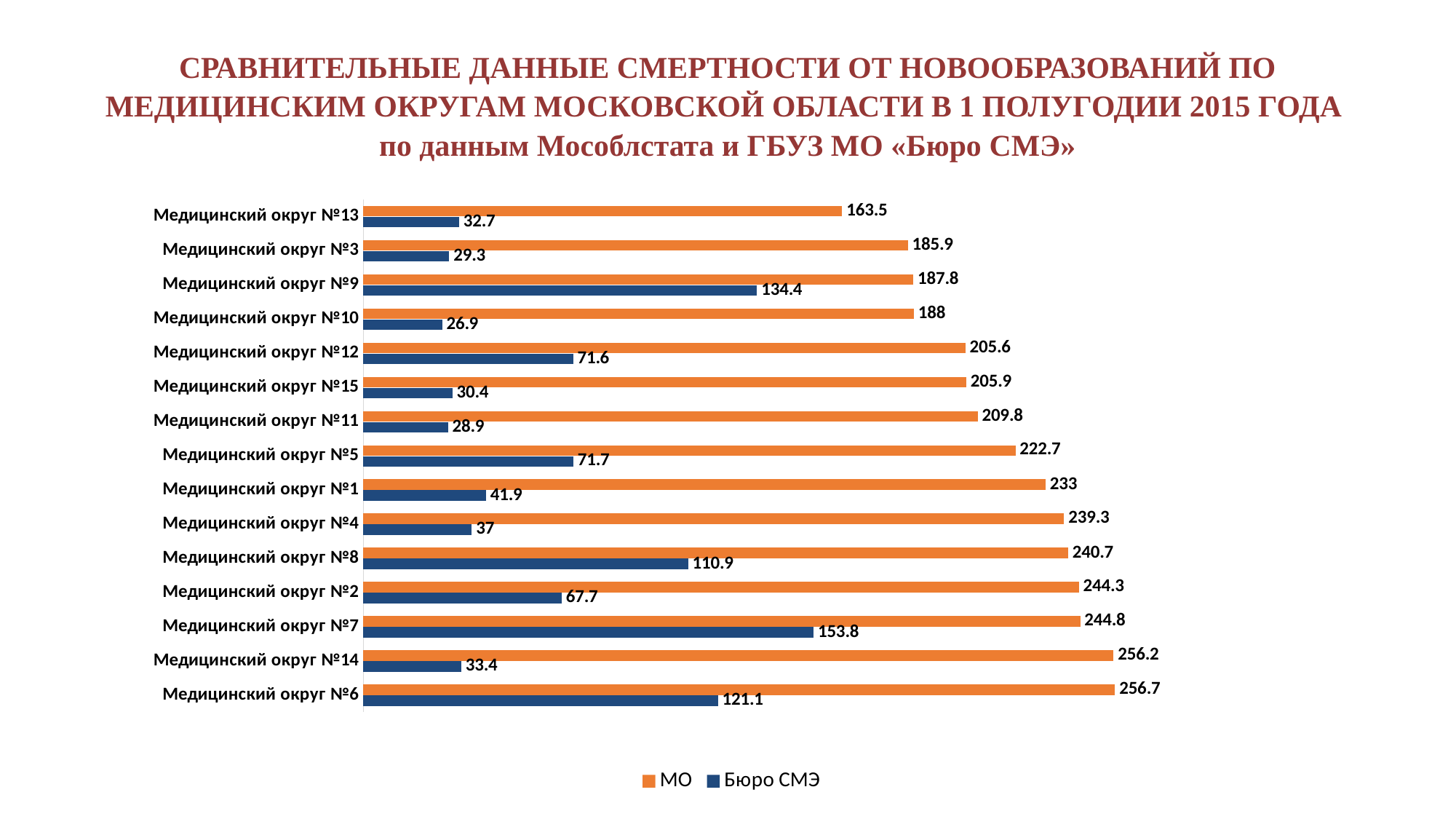

# СРАВНИТЕЛЬНЫЕ ДАННЫЕ СМЕРТНОСТИ ОТ НОВООБРАЗОВАНИЙ ПО МЕДИЦИНСКИМ ОКРУГАМ МОСКОВСКОЙ ОБЛАСТИ В 1 ПОЛУГОДИИ 2015 ГОДА по данным Мособлстата и ГБУЗ МО «Бюро СМЭ»

### Chart

| Category | Бюро СМЭ | МО |
|---|---|---|
| Медицинский округ №6 | 121.1 | 256.7 |
| Медицинский округ №14 | 33.4 | 256.2 |
| Медицинский округ №7 | 153.8 | 244.8 |
| Медицинский округ №2 | 67.7 | 244.3 |
| Медицинский округ №8 | 110.9 | 240.7 |
| Медицинский округ №4 | 37.0 | 239.3 |
| Медицинский округ №1 | 41.9 | 233.0 |
| Медицинский округ №5 | 71.7 | 222.7 |
| Медицинский округ №11 | 28.9 | 209.8 |
| Медицинский округ №15 | 30.4 | 205.9 |
| Медицинский округ №12 | 71.6 | 205.6 |
| Медицинский округ №10 | 26.9 | 188.0 |
| Медицинский округ №9 | 134.4 | 187.8 |
| Медицинский округ №3 | 29.3 | 185.9 |
| Медицинский округ №13 | 32.7 | 163.5 |